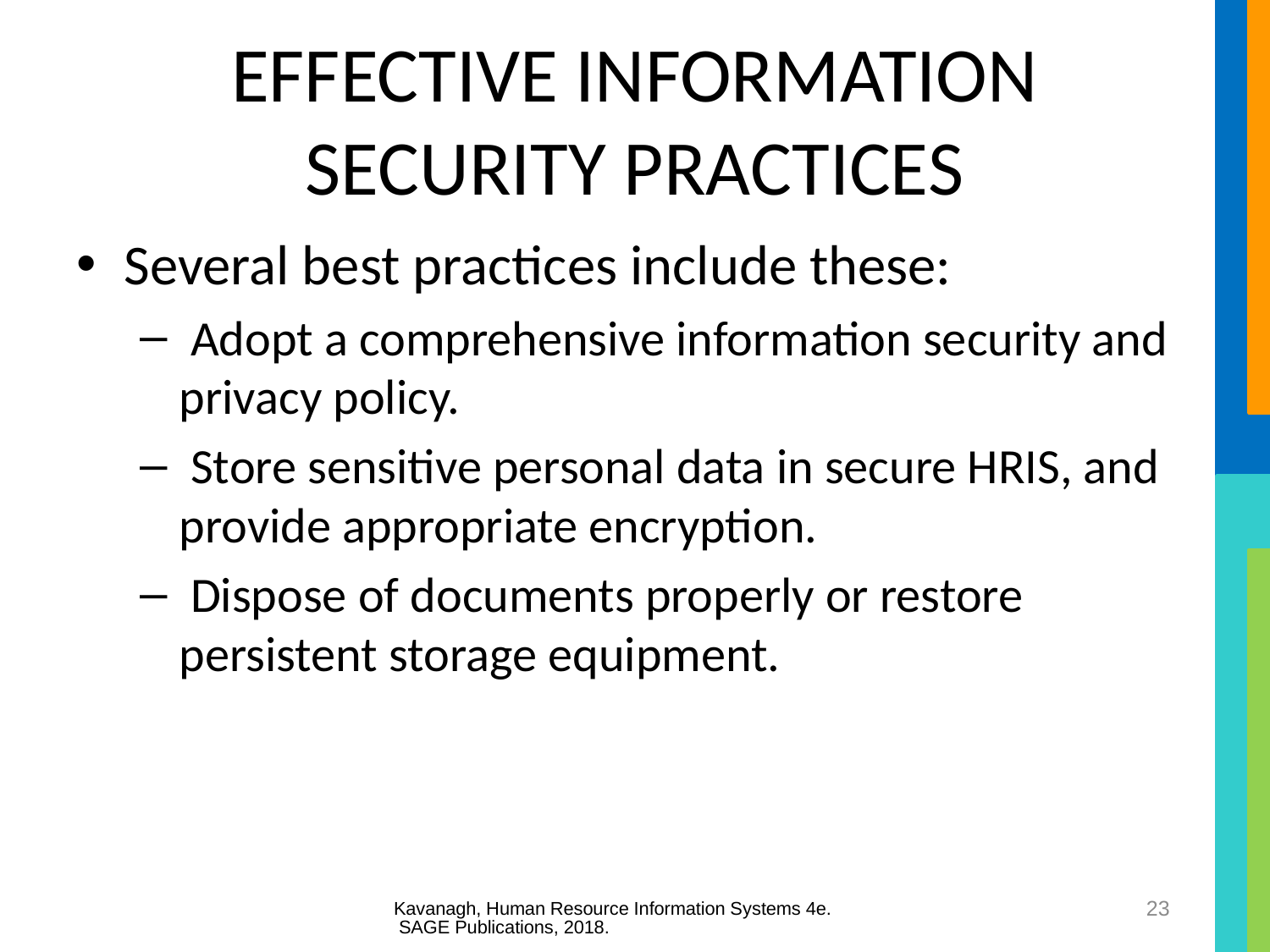

# EFFECTIVE INFORMATION SECURITY PRACTICES
Several best practices include these:
 Adopt a comprehensive information security and privacy policy.
 Store sensitive personal data in secure HRIS, and provide appropriate encryption.
 Dispose of documents properly or restore persistent storage equipment.
Kavanagh, Human Resource Information Systems 4e. SAGE Publications, 2018.
23